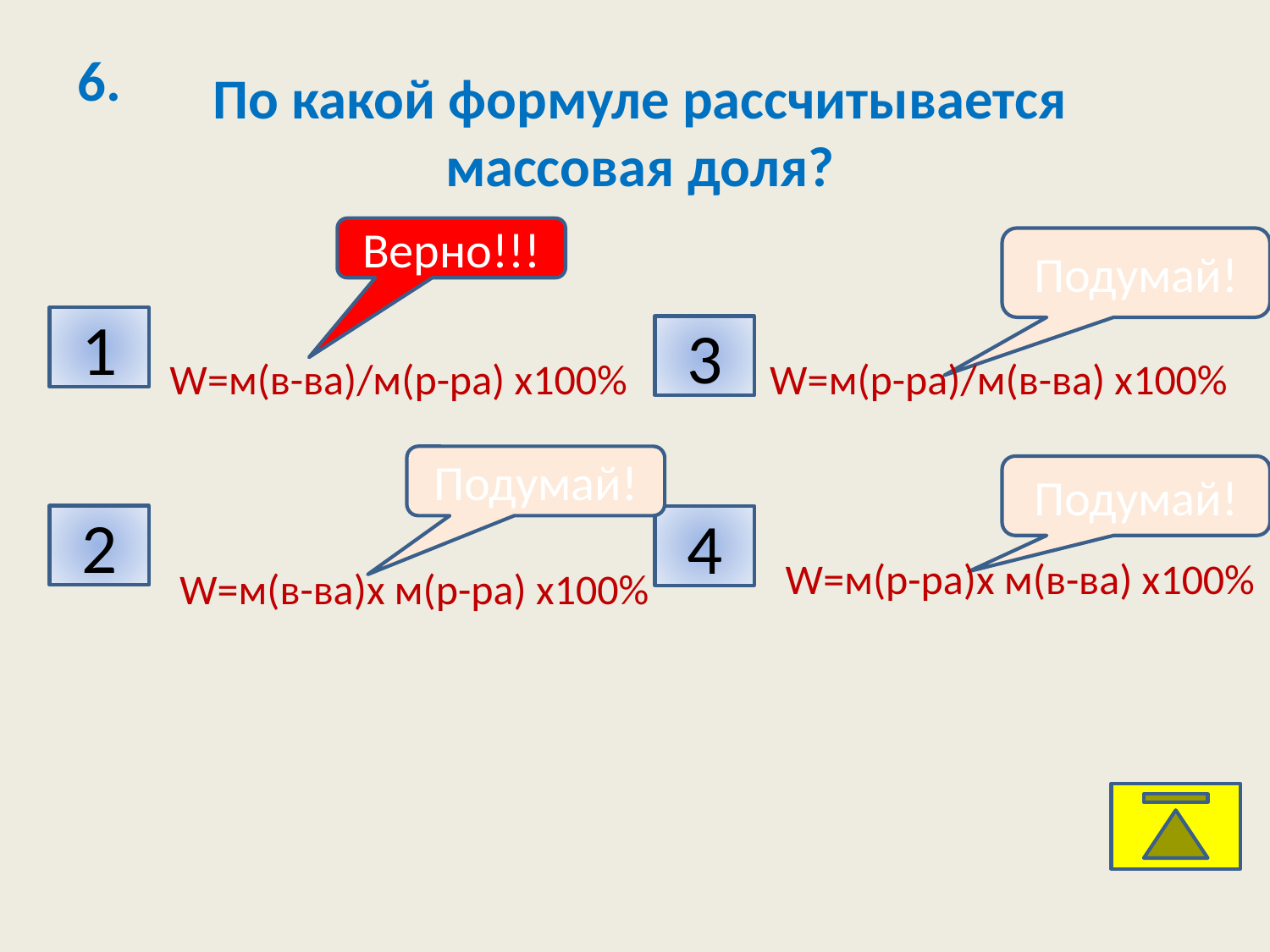

По какой формуле рассчитывается массовая доля?
6.

Верно!!!
Подумай!
1
3
W=м(в-ва)/м(р-ра) х100%
W=м(р-ра)/м(в-ва) х100%
Подумай!
Подумай!
2
4
W=м(р-ра)х м(в-ва) х100%
W=м(в-ва)х м(р-ра) х100%